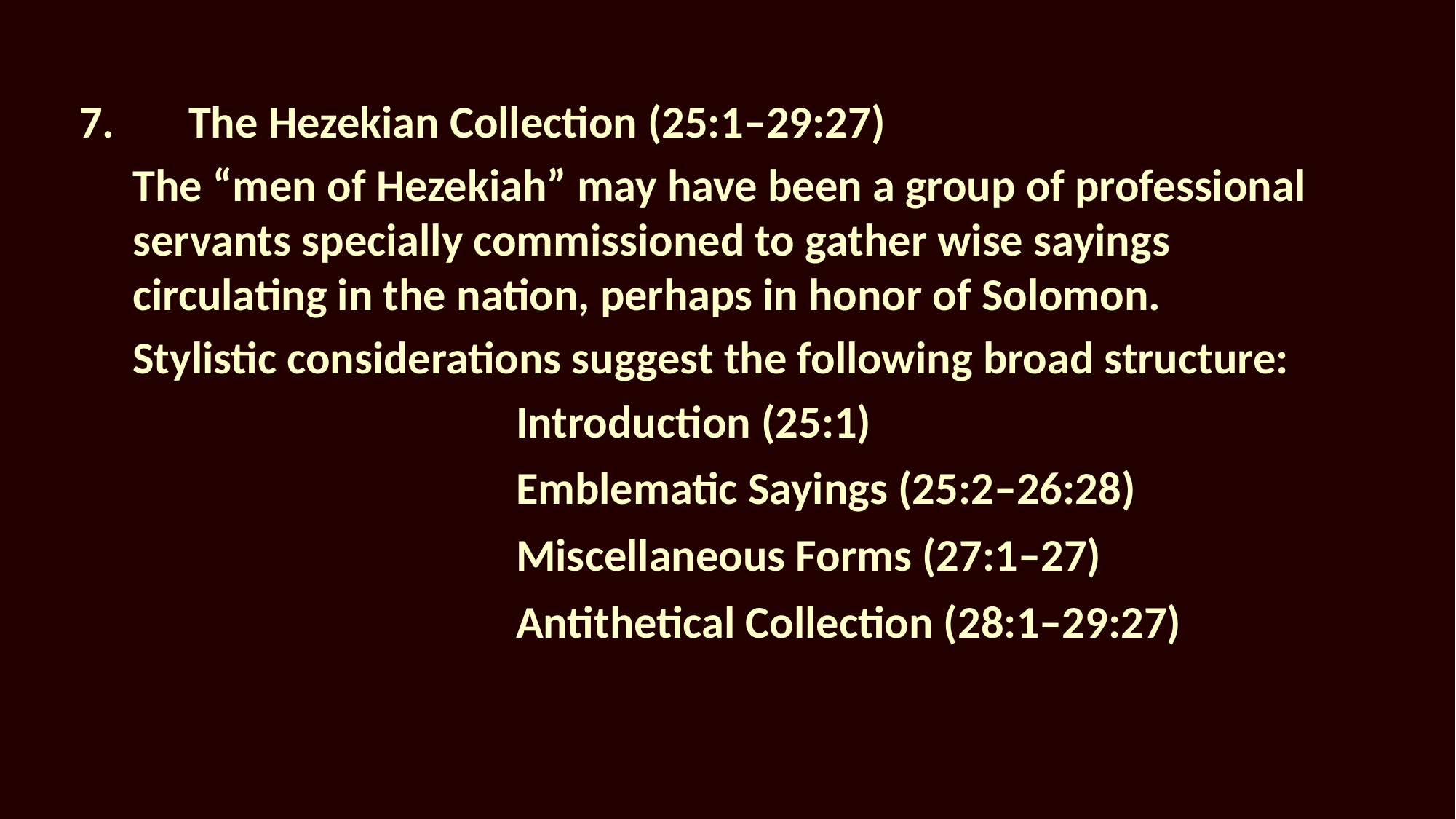

7.	The Hezekian Collection (25:1–29:27)
The “men of Hezekiah” may have been a group of professional servants specially commissioned to gather wise sayings circulating in the nation, perhaps in honor of Solomon.
Stylistic considerations suggest the following broad structure:
				Introduction (25:1)
				Emblematic Sayings (25:2–26:28)
				Miscellaneous Forms (27:1–27)
				Antithetical Collection (28:1–29:27)